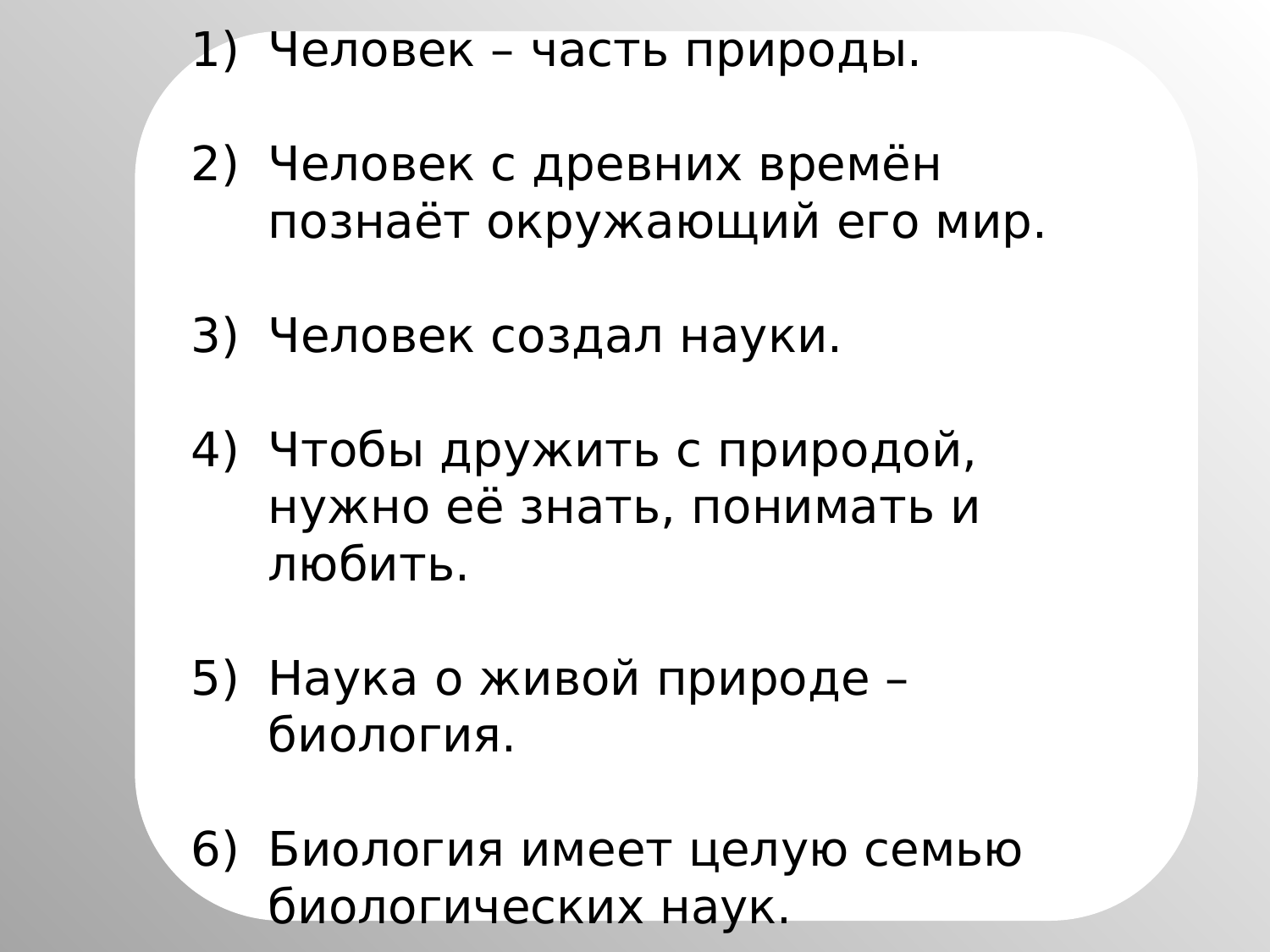

Человек – часть природы.

Человек с древних времён познаёт окружающий его мир.

Человек создал науки.

Чтобы дружить с природой, нужно её знать, понимать и любить.

Наука о живой природе – биология.

Биология имеет целую семью биологических наук.